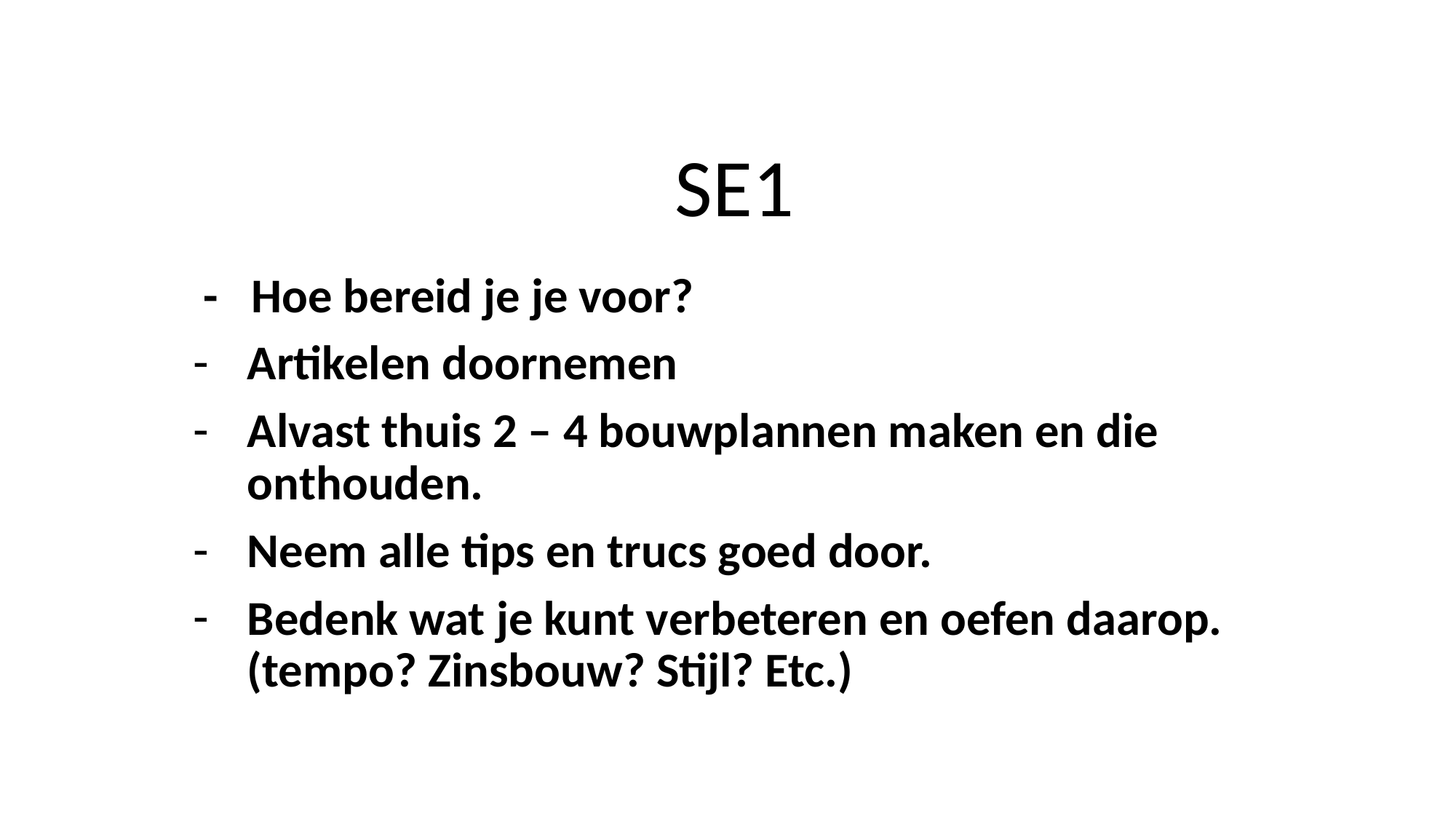

# SE1
 -   Hoe bereid je je voor?
Artikelen doornemen
Alvast thuis 2 – 4 bouwplannen maken en die onthouden.
Neem alle tips en trucs goed door.
Bedenk wat je kunt verbeteren en oefen daarop. (tempo? Zinsbouw? Stijl? Etc.)